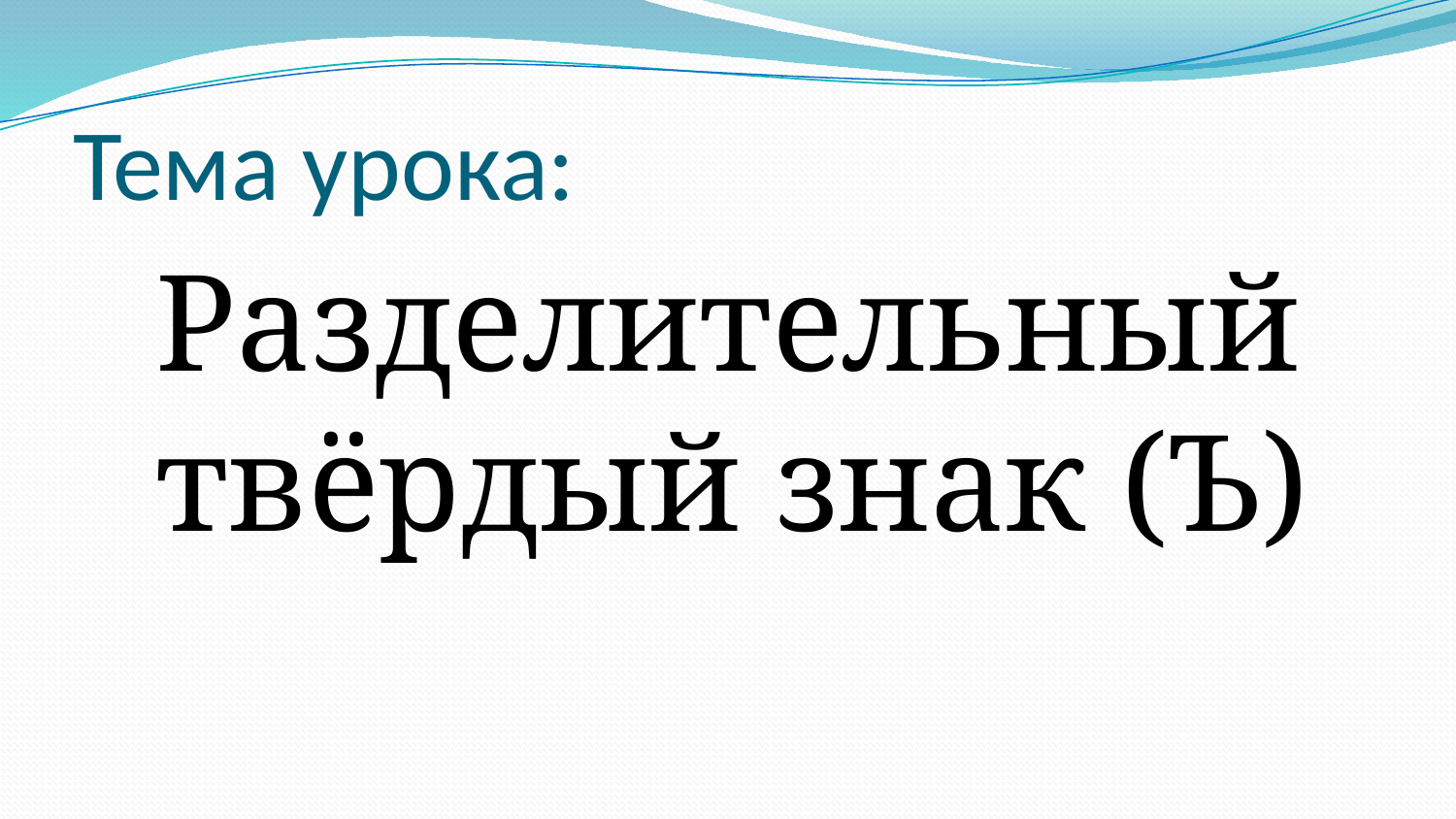

# Тема урока:
Разделительный твёрдый знак (Ъ)